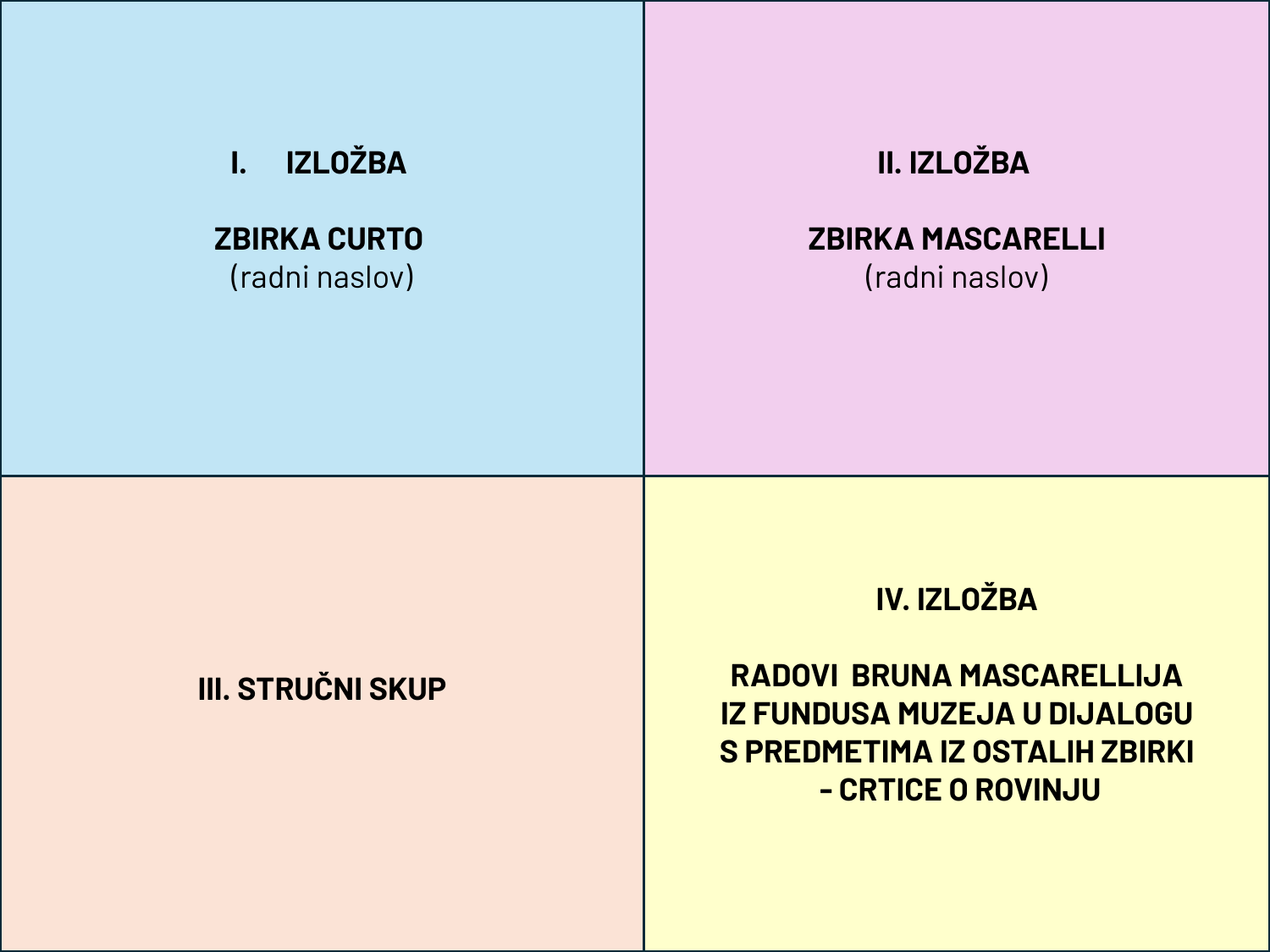

IZLOŽBA

ZBIRKA CURTO  (radni naslov)
II. IZLOŽBA

ZBIRKA MASCARELLI
(radni naslov)

IV. IZLOŽBA

RADOVI  BRUNA MASCARELLIJA IZ FUNDUSA MUZEJA U DIJALOGU S PREDMETIMA IZ OSTALIH ZBIRKI  - CRTICE O ROVINJU
III. STRUČNI SKUP